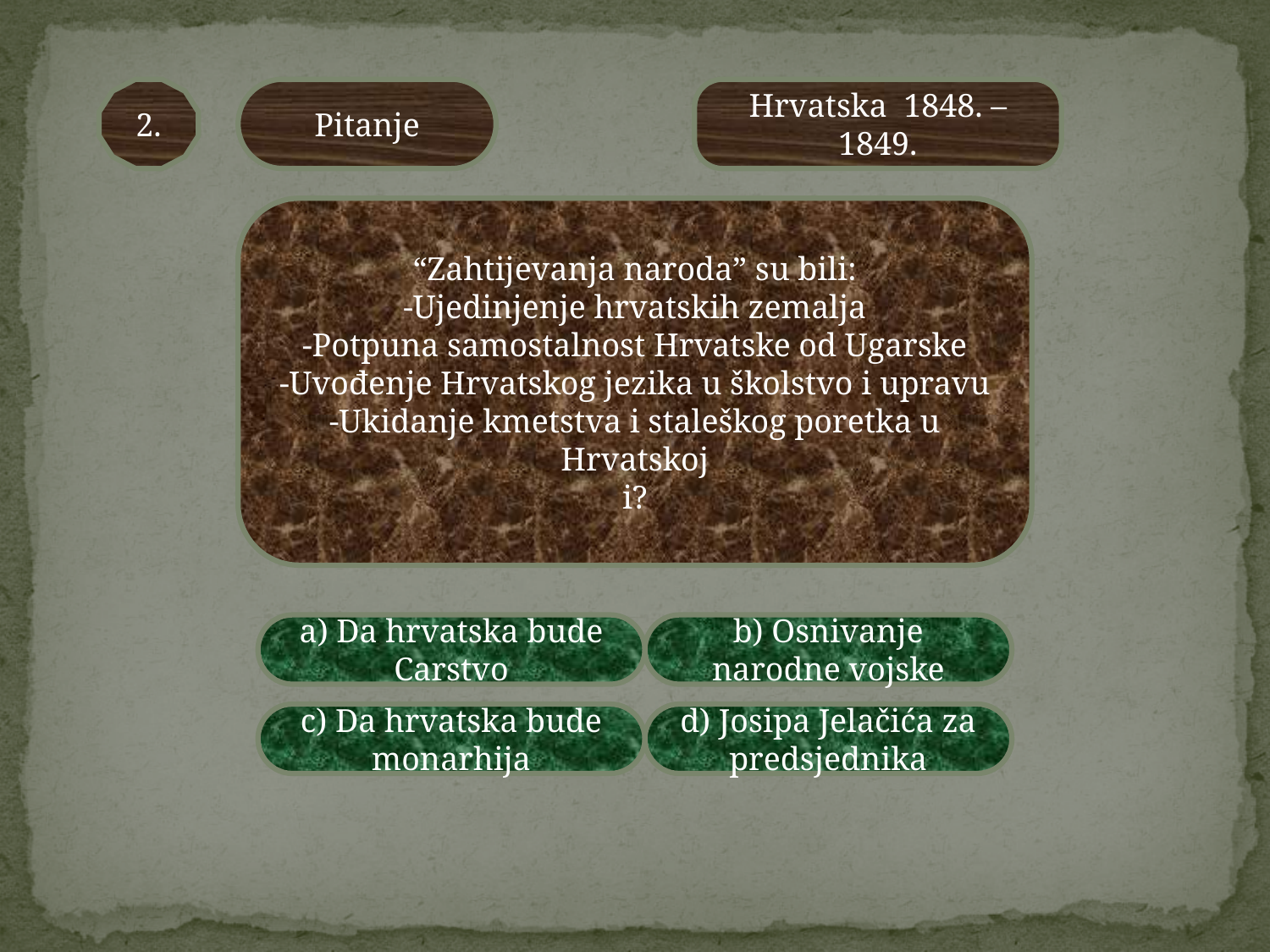

2.
Pitanje
Hrvatska  1848. – 1849.
“Zahtijevanja naroda” su bili:
-Ujedinjenje hrvatskih zemalja
-Potpuna samostalnost Hrvatske od Ugarske
-Uvođenje Hrvatskog jezika u školstvo i upravu
-Ukidanje kmetstva i staleškog poretka u Hrvatskoj
i?
a) Da hrvatska bude Carstvo
b) Osnivanje narodne vojske
c) Da hrvatska bude monarhija
d) Josipa Jelačića za predsjednika